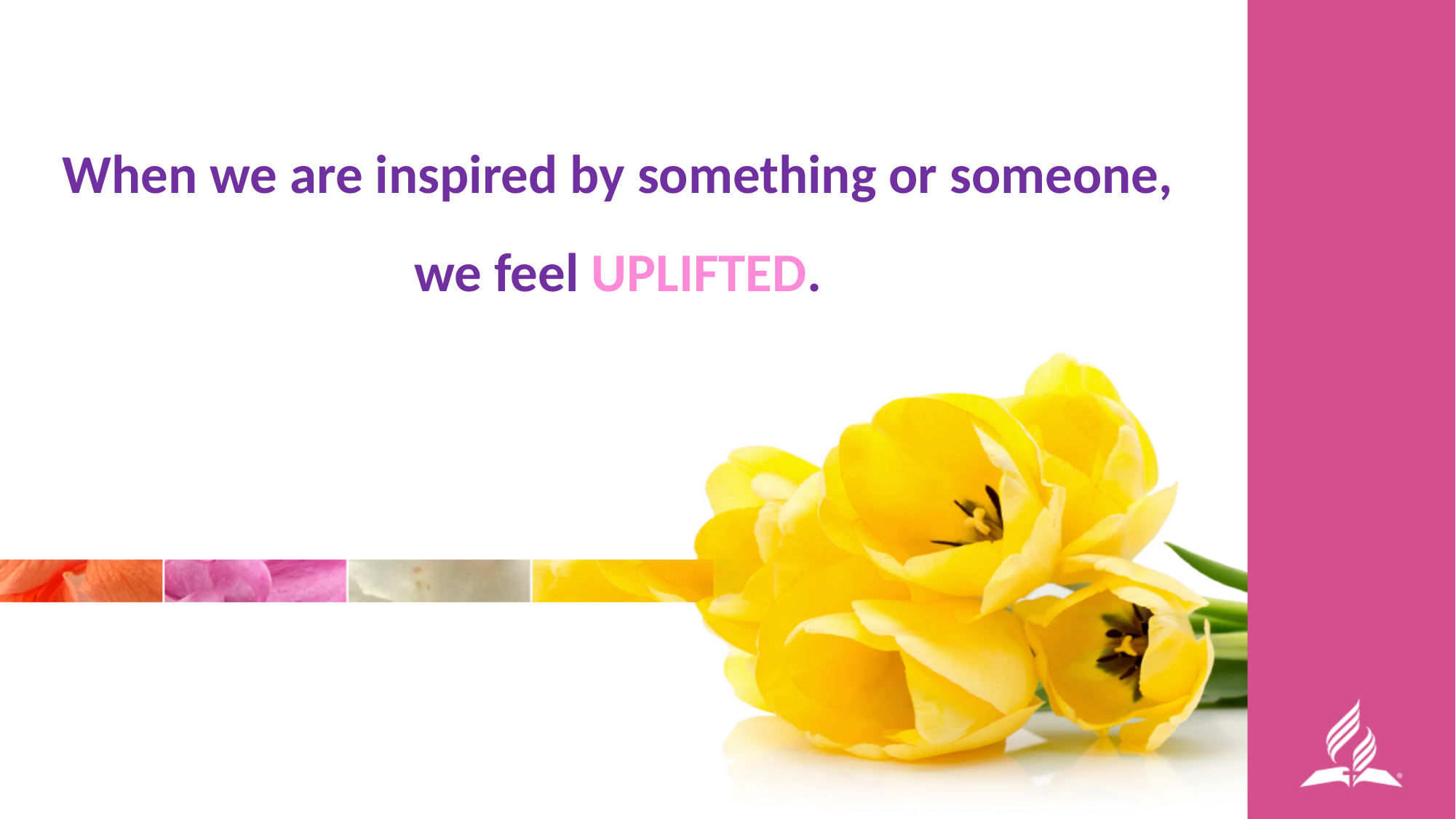

When we are inspired by something or someone, we feel UPLIFTED.